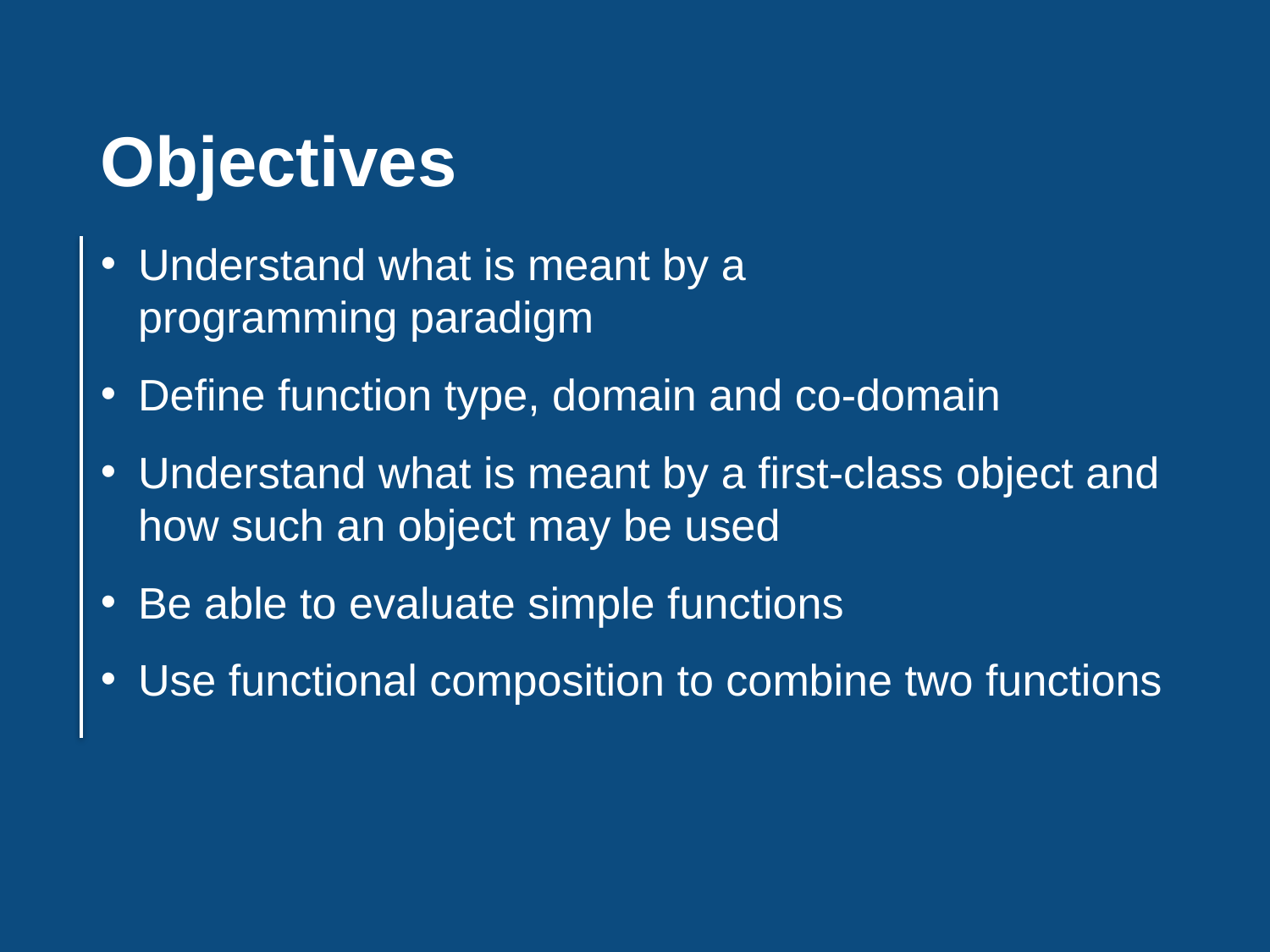

Objectives
Understand what is meant by a
programming paradigm
Define function type, domain and co-domain
Understand what is meant by a first-class object and how such an object may be used
Be able to evaluate simple functions
Use functional composition to combine two functions